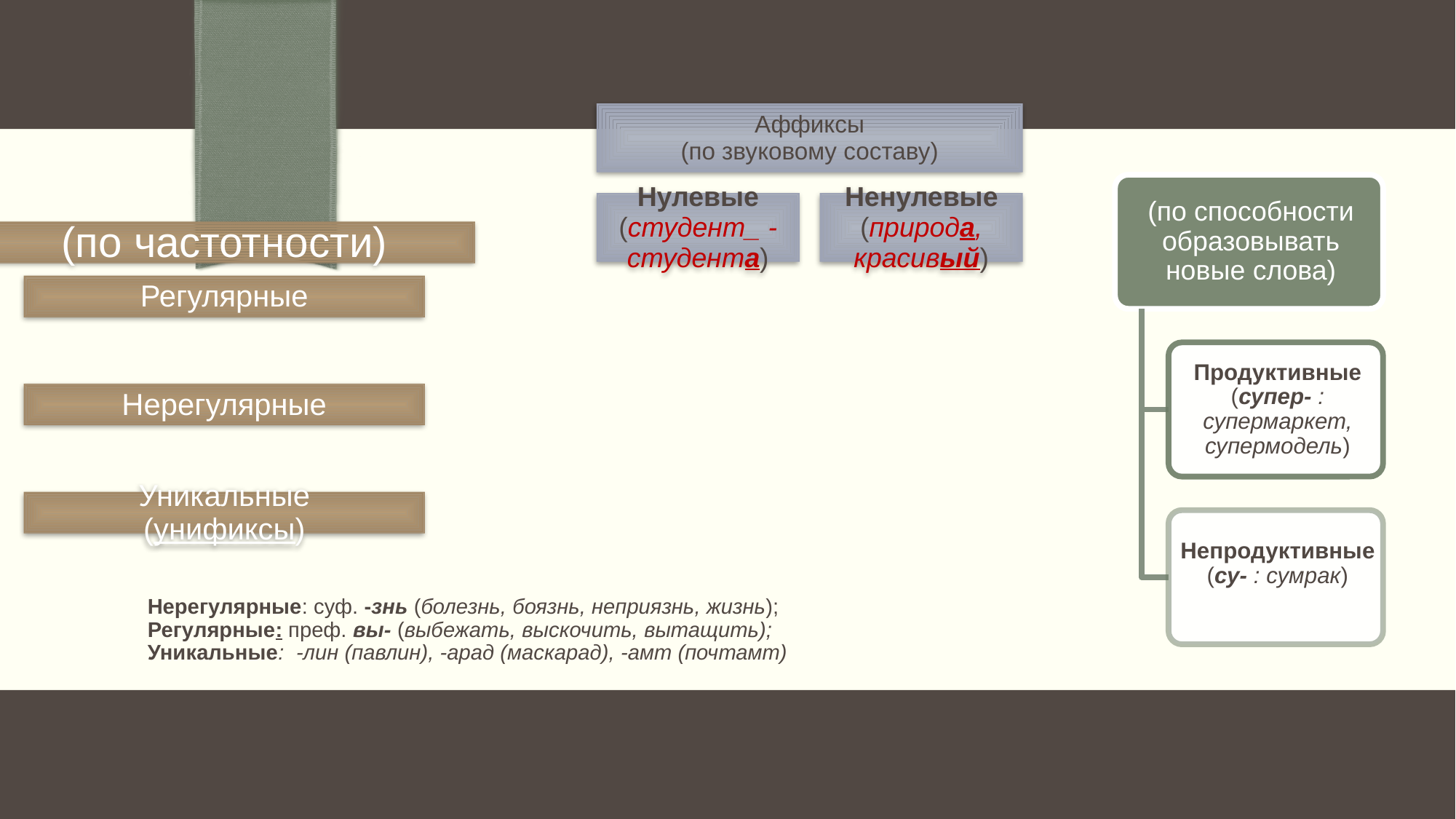

Аффиксы
(по звуковому составу)
Нулевые
(студент_ -студента)
Ненулевые
(природа, красивый)
(по способности образовывать новые слова)
Продуктивные
(супер- : супермаркет, супермодель)
Непродуктивные
(су- : сумрак)
(по частотности)
Регулярные
Нерегулярные
Уникальные
(унификсы)

Нерегулярные: суф. -знь (болезнь, боязнь, неприязнь, жизнь);
Регулярные: преф. вы- (выбежать, выскочить, вытащить);
Уникальные:  -лин (павлин), -арад (маскарад), -амт (почтамт)